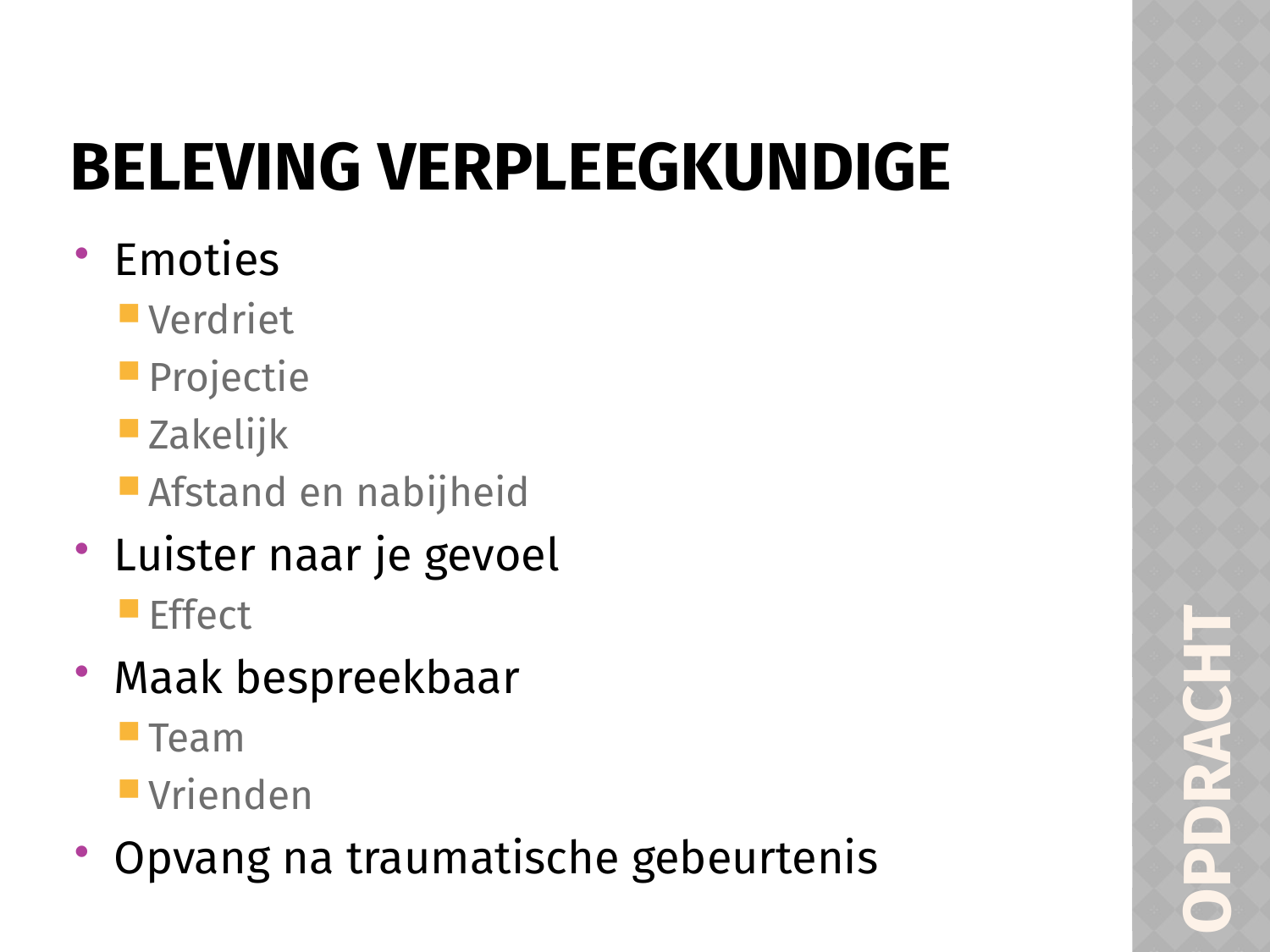

# Beleving verpleegkundige
Emoties
Verdriet
Projectie
Zakelijk
Afstand en nabijheid
Luister naar je gevoel
Effect
Maak bespreekbaar
Team
Vrienden
Opvang na traumatische gebeurtenis

Opdracht